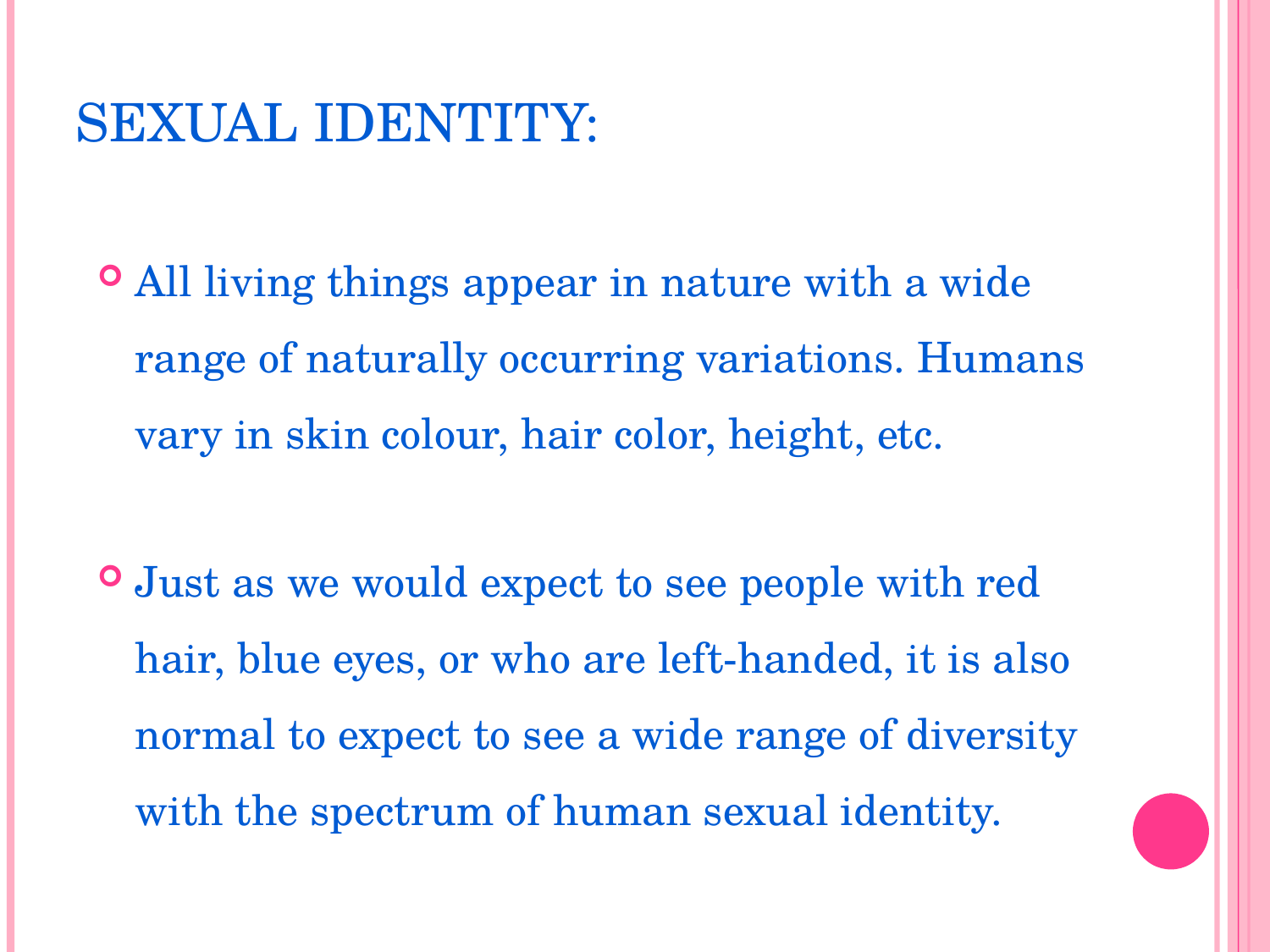

# SEXUAL IDENTITY:
All living things appear in nature with a wide range of naturally occurring variations. Humans vary in skin colour, hair color, height, etc.

Just as we would expect to see people with red hair, blue eyes, or who are left-handed, it is also normal to expect to see a wide range of diversity with the spectrum of human sexual identity.